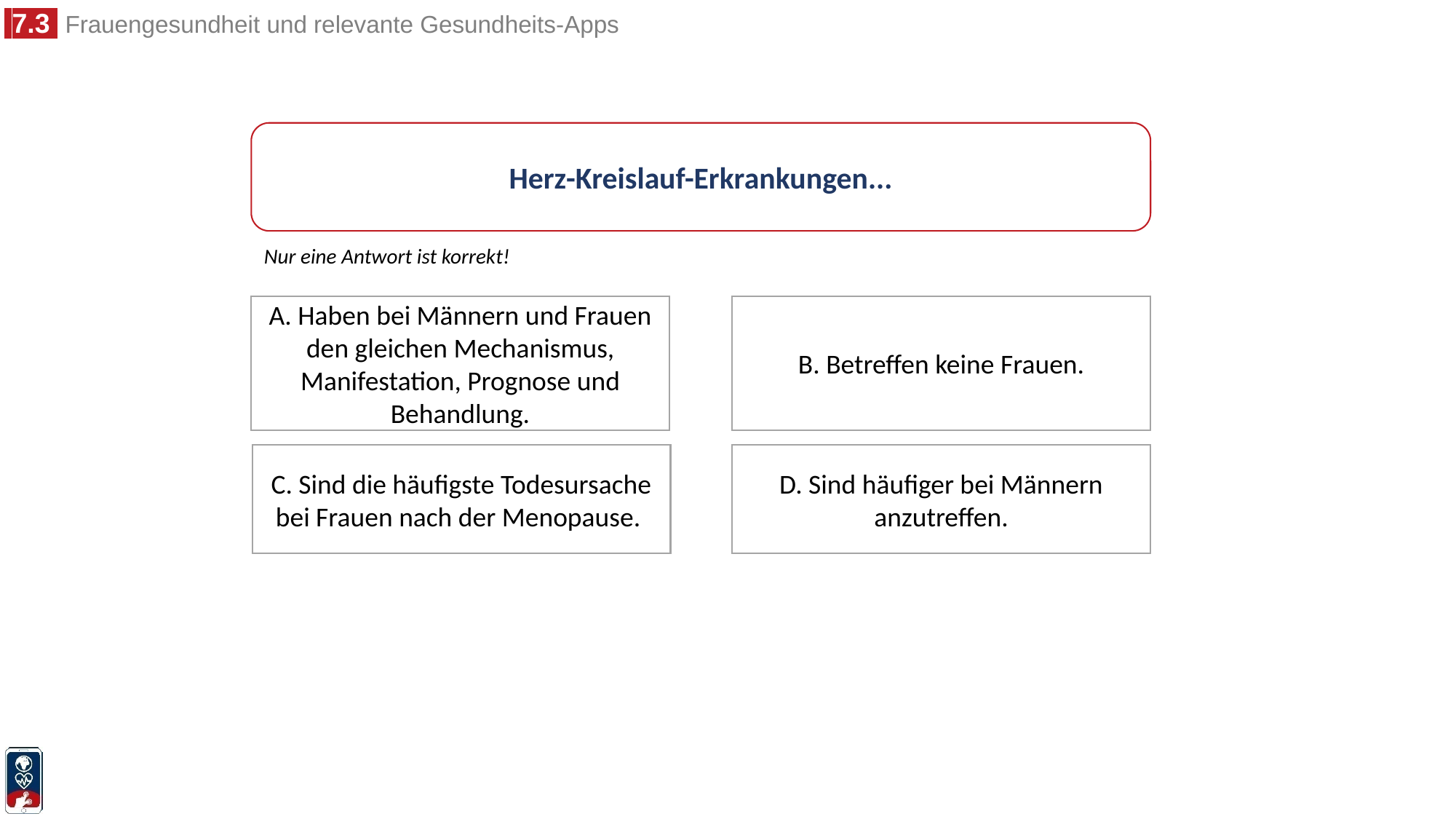

Herz-Kreislauf-Erkrankungen...
Nur eine Antwort ist korrekt!
B. Betreffen keine Frauen.
A. Haben bei Männern und Frauen den gleichen Mechanismus, Manifestation, Prognose und Behandlung.
C. Sind die häufigste Todesursache bei Frauen nach der Menopause.
D. Sind häufiger bei Männern anzutreffen.